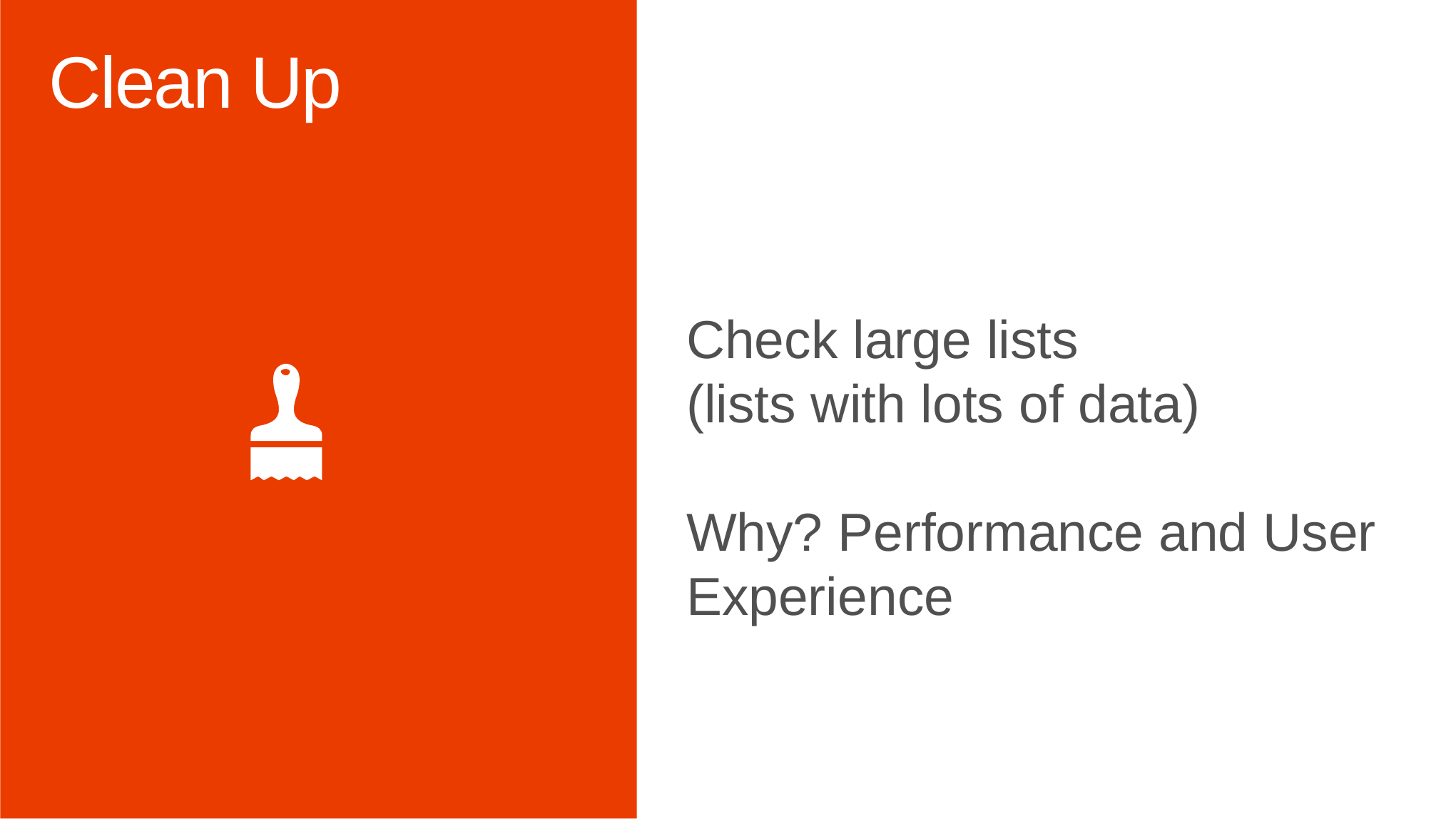

# Clean Up
Check large lists
(lists with lots of data)

Why? Performance and User Experience